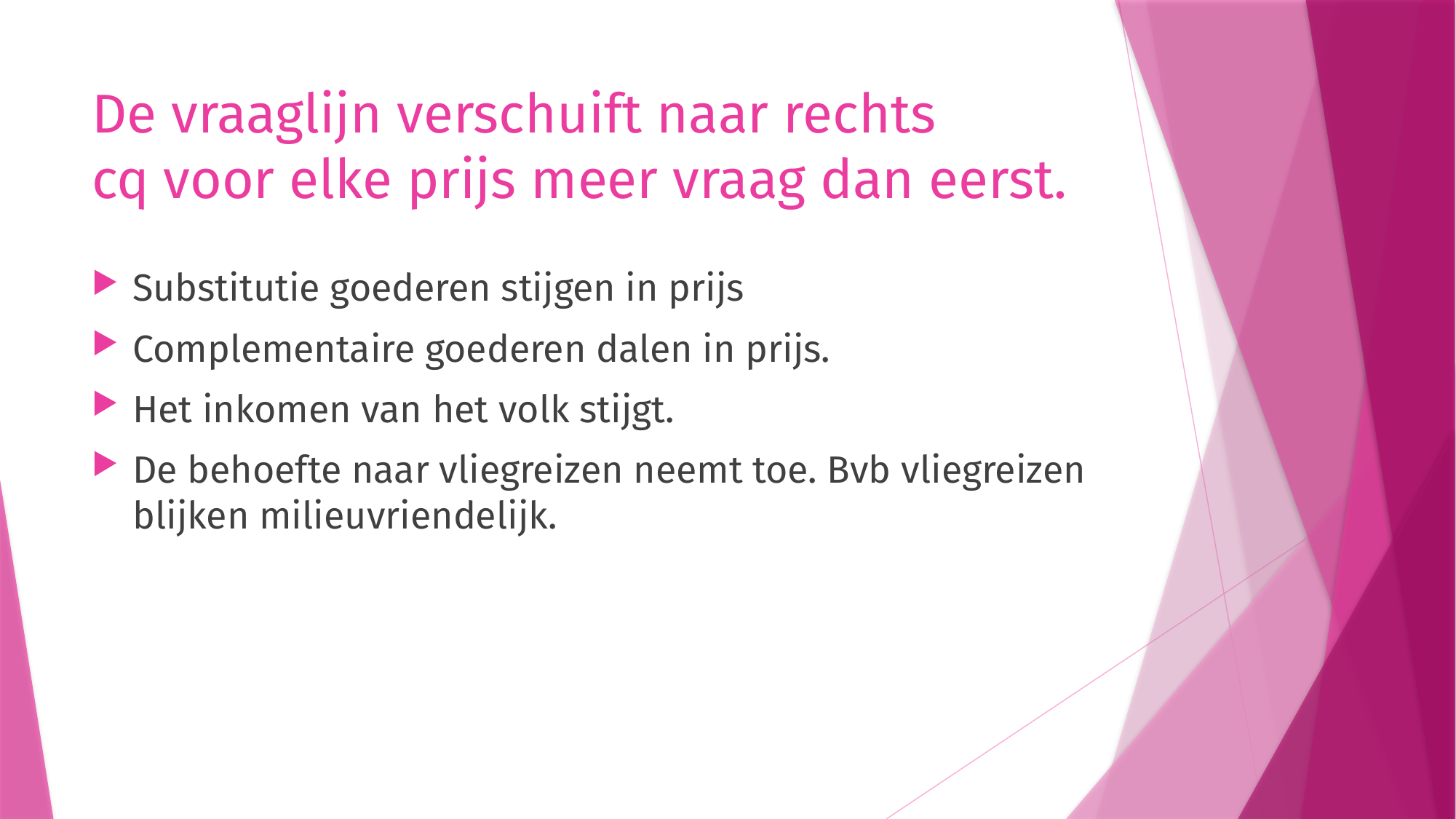

# De vraaglijn verschuift naar rechts cq voor elke prijs meer vraag dan eerst.
Substitutie goederen stijgen in prijs
Complementaire goederen dalen in prijs.
Het inkomen van het volk stijgt.
De behoefte naar vliegreizen neemt toe. Bvb vliegreizen blijken milieuvriendelijk.